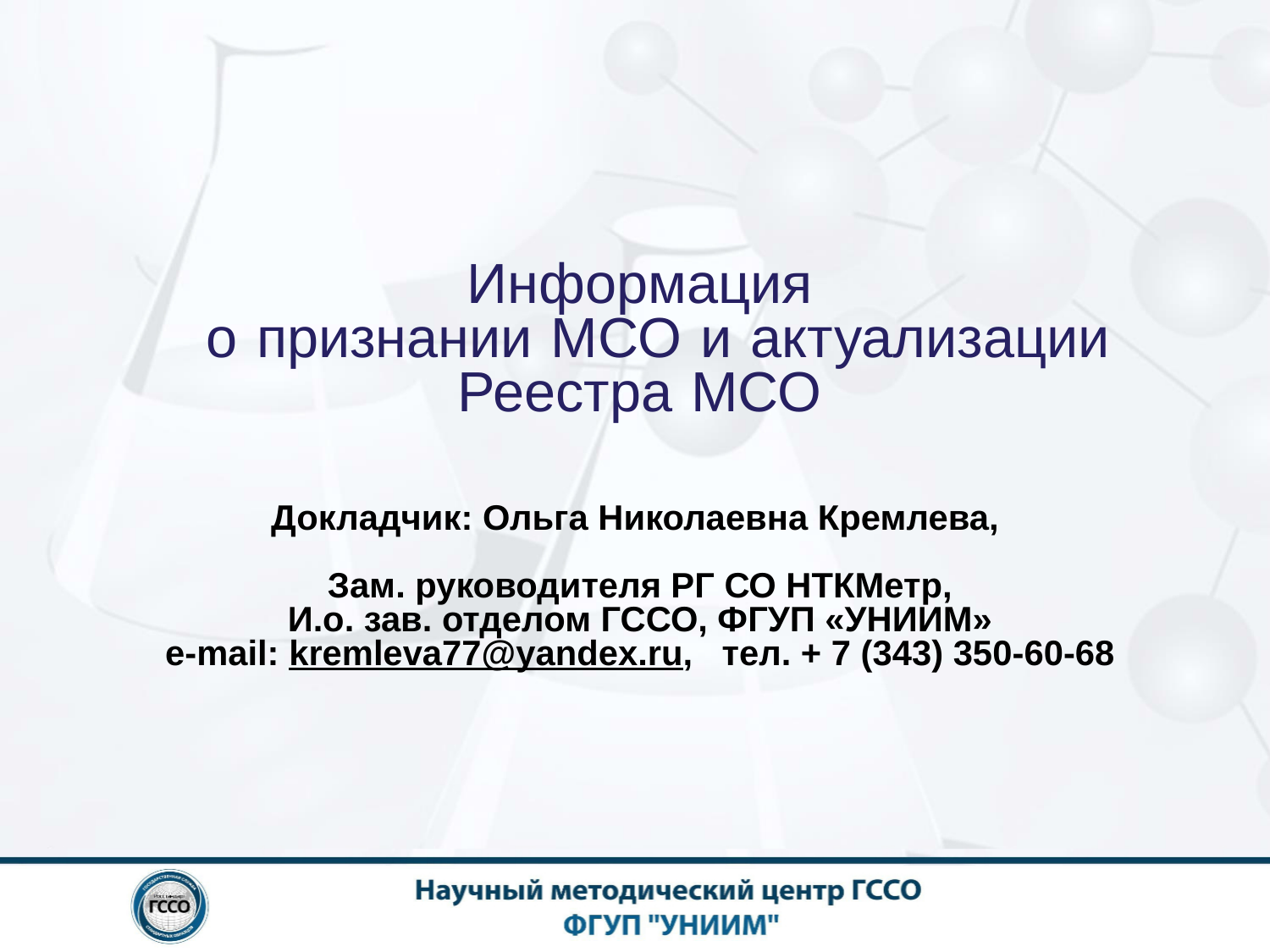

# Информация о признании МСО и актуализации Реестра МСО Докладчик: Ольга Николаевна Кремлева, Зам. руководителя РГ СО НТКМетр, И.о. зав. отделом ГССО, ФГУП «УНИИМ» e-mail: kremleva77@yandex.ru,   тел. + 7 (343) 350-60-68